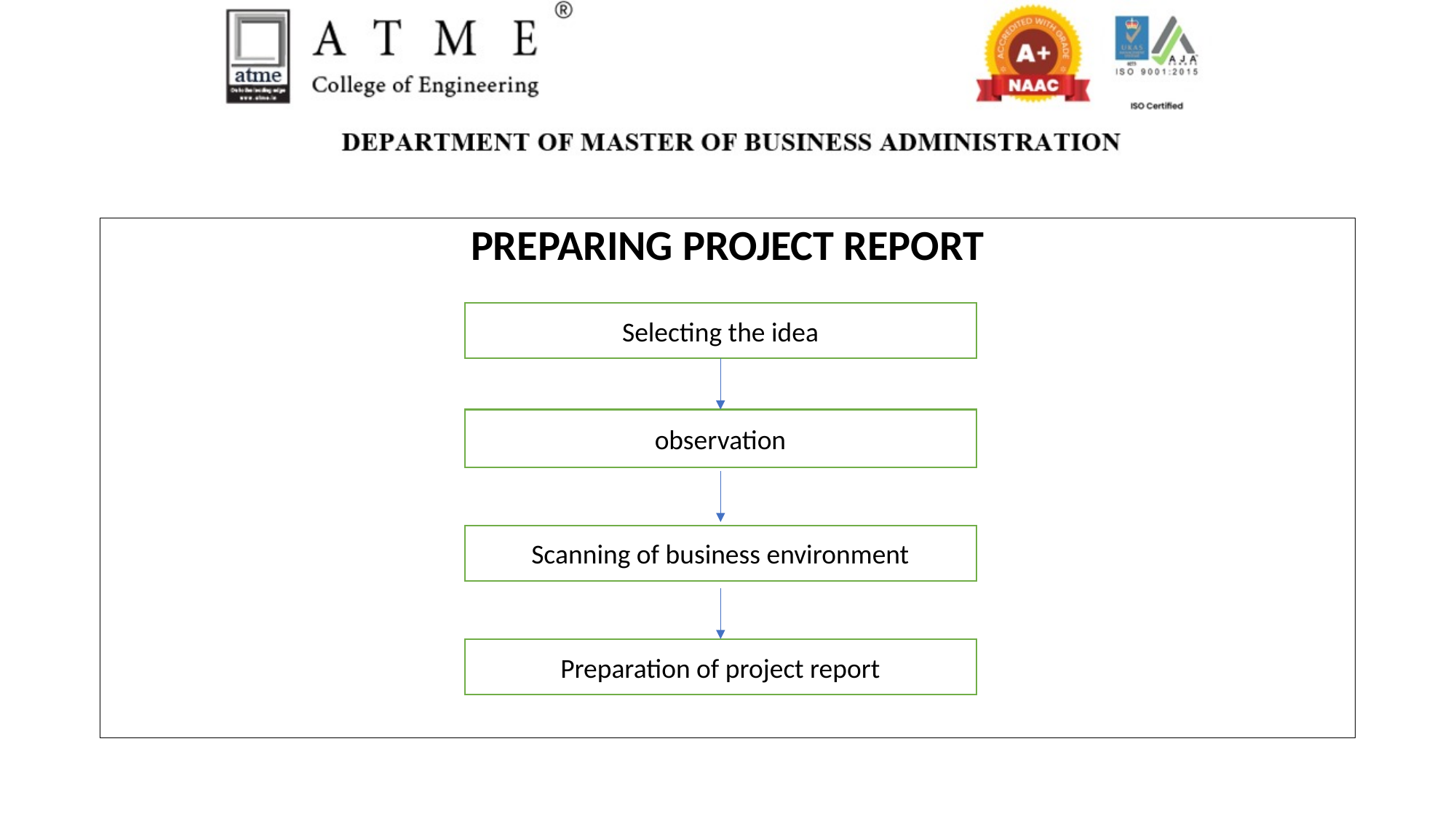

PREPARING PROJECT REPORT

Selecting the idea
observation
Scanning of business environment
Preparation of project report